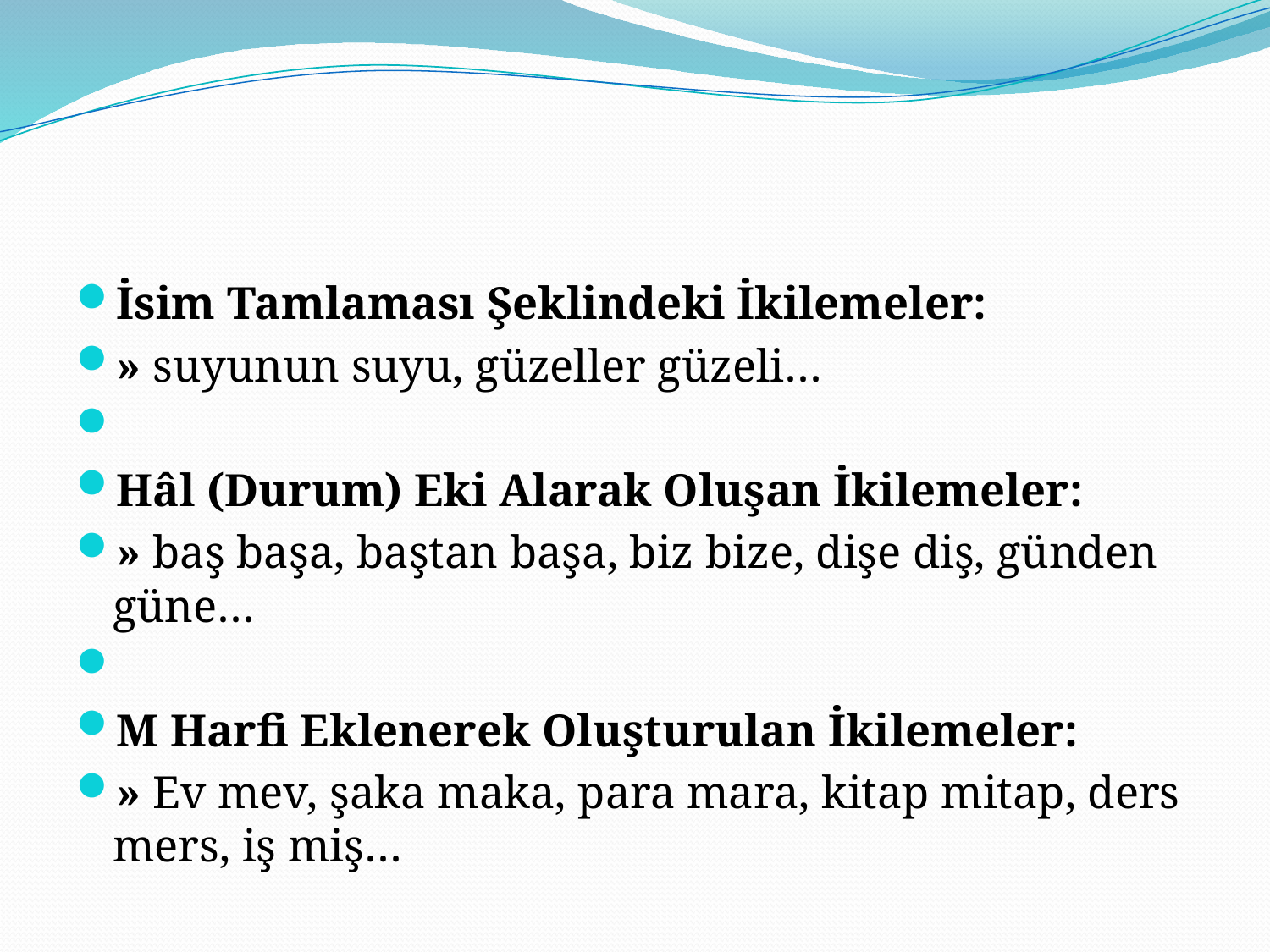

#
İsim Tamlaması Şeklindeki İkilemeler:
» suyunun suyu, güzeller güzeli…

Hâl (Durum) Eki Alarak Oluşan İkilemeler:
» baş başa, baştan başa, biz bize, dişe diş, günden güne…

M Harfi Eklenerek Oluşturulan İkilemeler:
» Ev mev, şaka maka, para mara, kitap mitap, ders mers, iş miş…